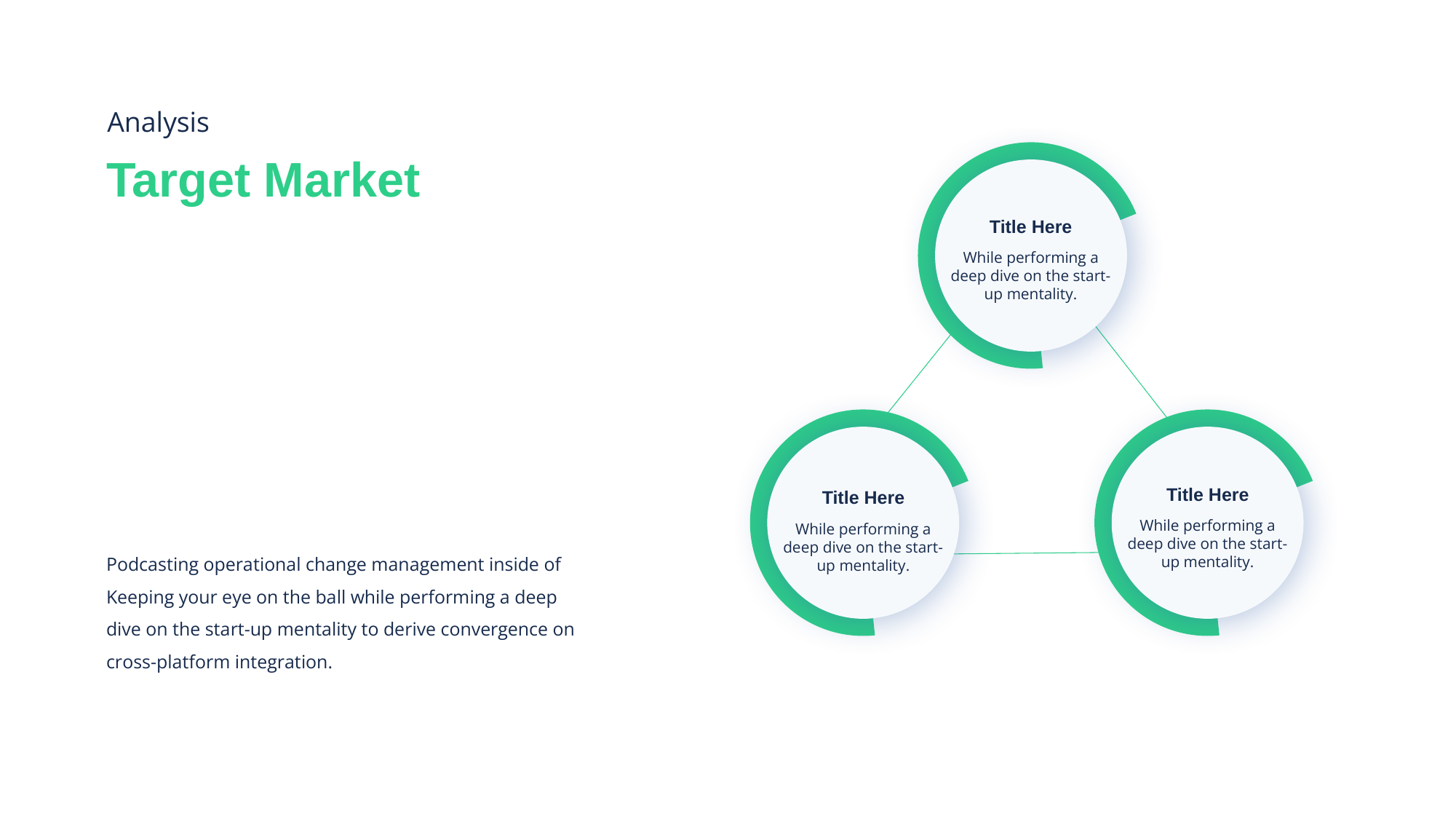

Analysis

Title Here
While performing a deep dive on the start-up mentality.

Title Here
While performing a deep dive on the start-up mentality.

Title Here
While performing a deep dive on the start-up mentality.
Target Market

Podcasting operational change management inside of
Keeping your eye on the ball while performing a deep dive on the start-up mentality to derive convergence on cross-platform integration.